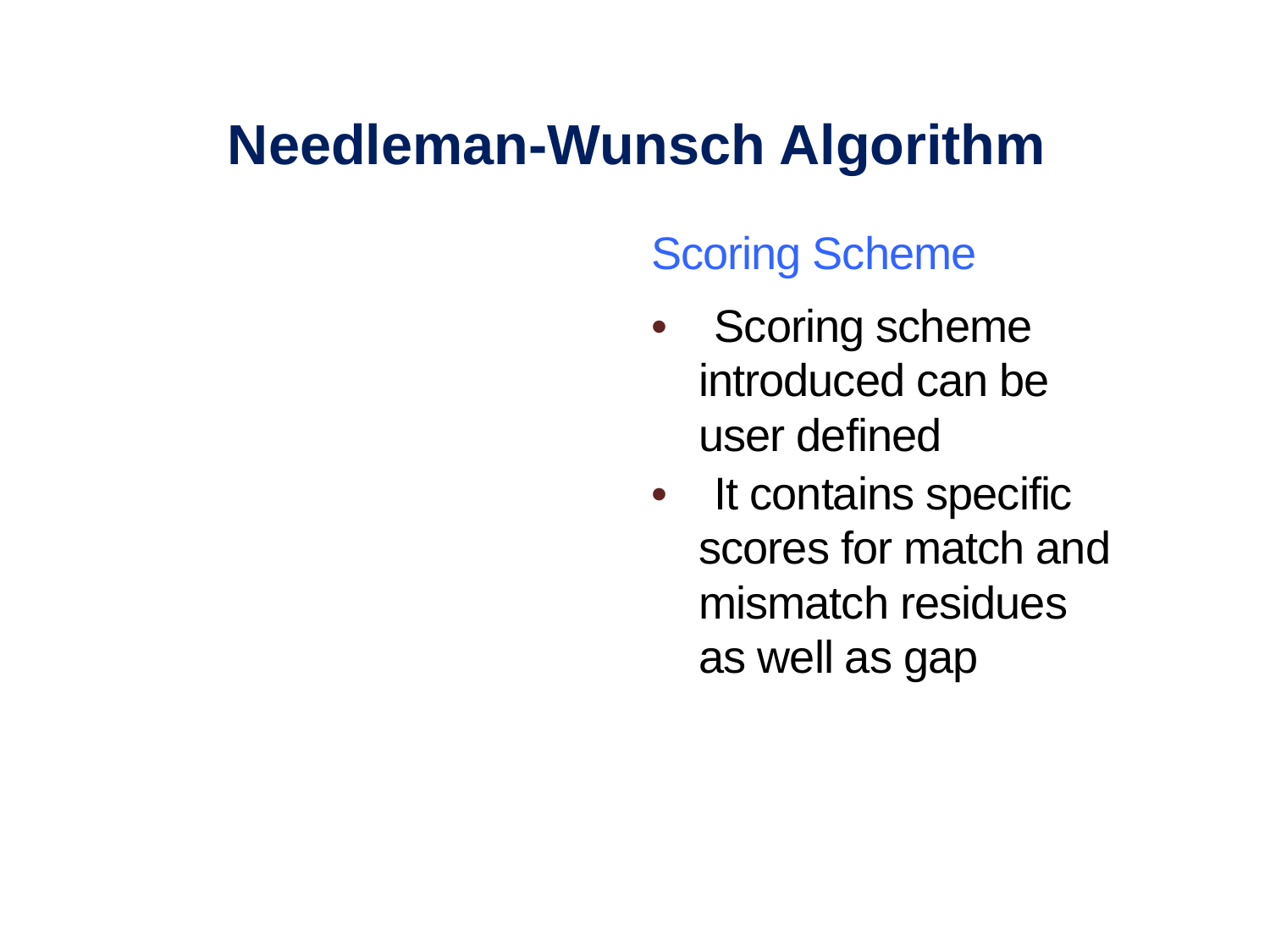

Needleman-Wunsch Algorithm
Scoring Scheme
•    Scoring scheme introduced can be user defined
•    It contains specific scores for match and mismatch residues as well as gap